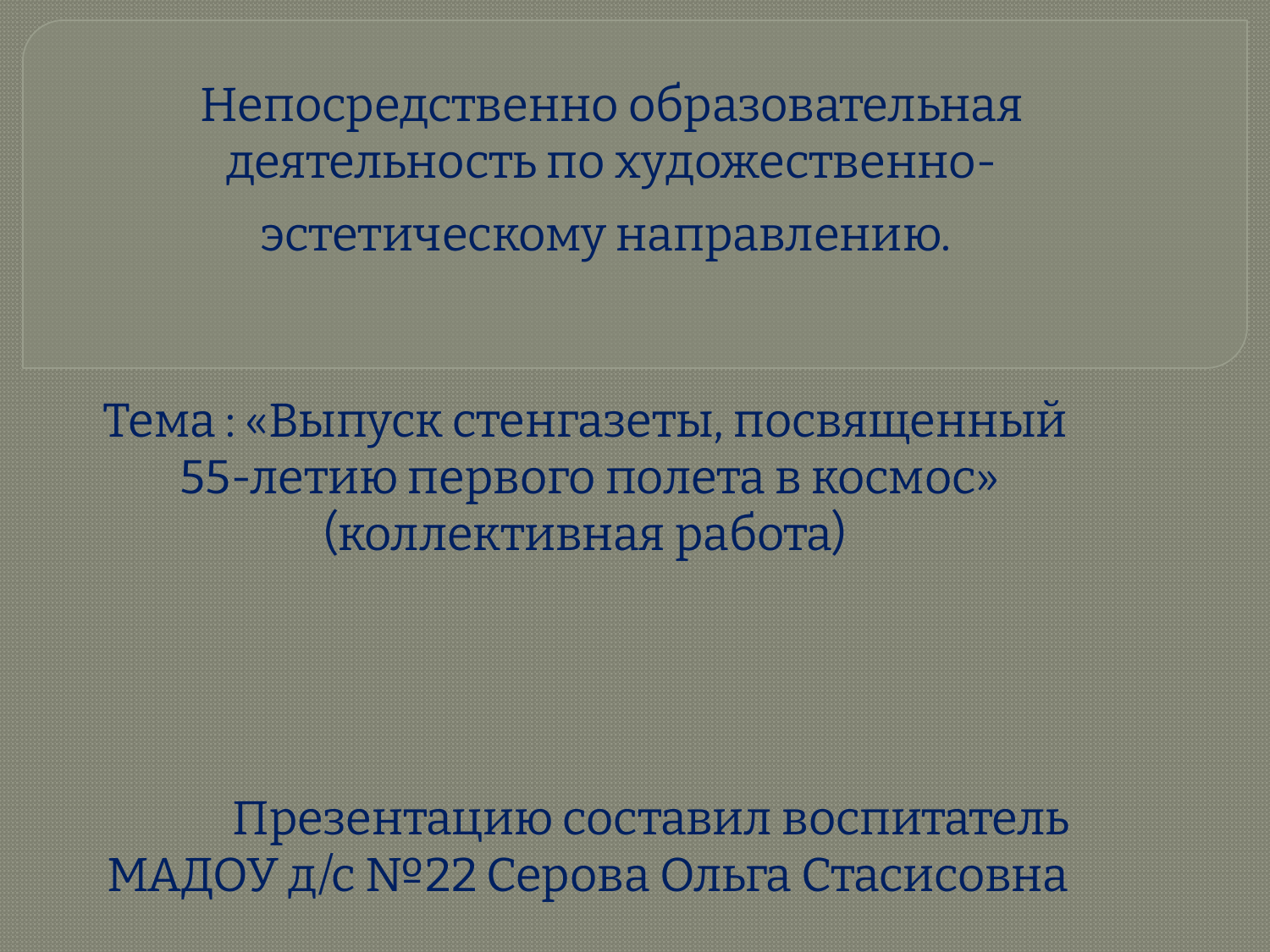

# Непосредственно образовательная деятельность по художественно- эстетическому направлению.

Тема : «Выпуск стенгазеты, посвященный  55-летию первого полета в космос»
(коллективная работа)

Презентацию составил воспитатель МАДОУ д/с №22 Серова Ольга Стасисовна